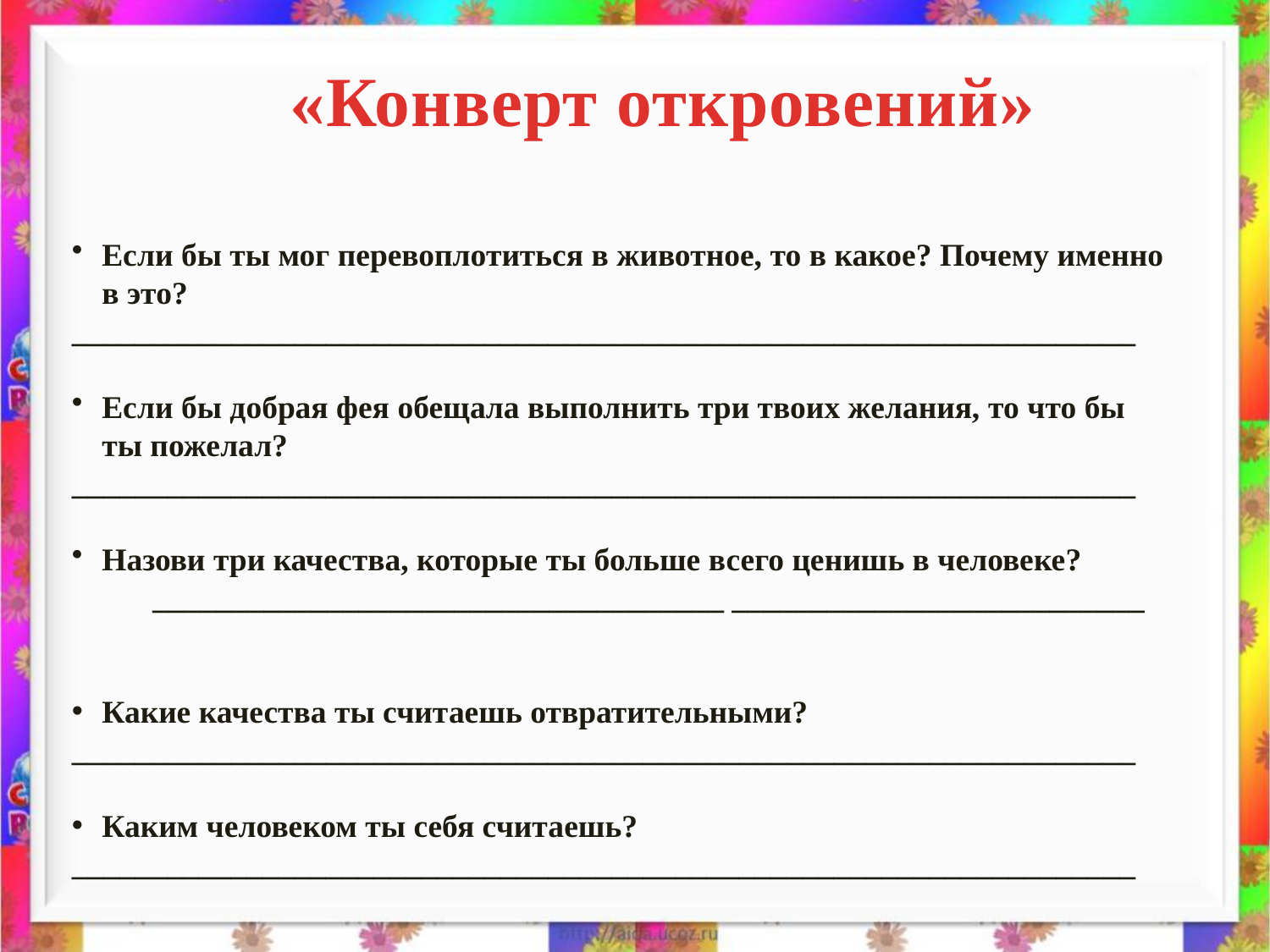

«Конверт откровений»
Если бы ты мог перевоплотиться в животное, то в какое? Почему именно в это?
___________________________________________________________________

Если бы добрая фея обещала выполнить три твоих желания, то что бы ты пожелал?
___________________________________________________________________

Назови три качества, которые ты больше всего ценишь в человеке?
          ____________________________________ __________________________

Какие качества ты считаешь отвратительными?
___________________________________________________________________

Каким человеком ты себя считаешь?
___________________________________________________________________